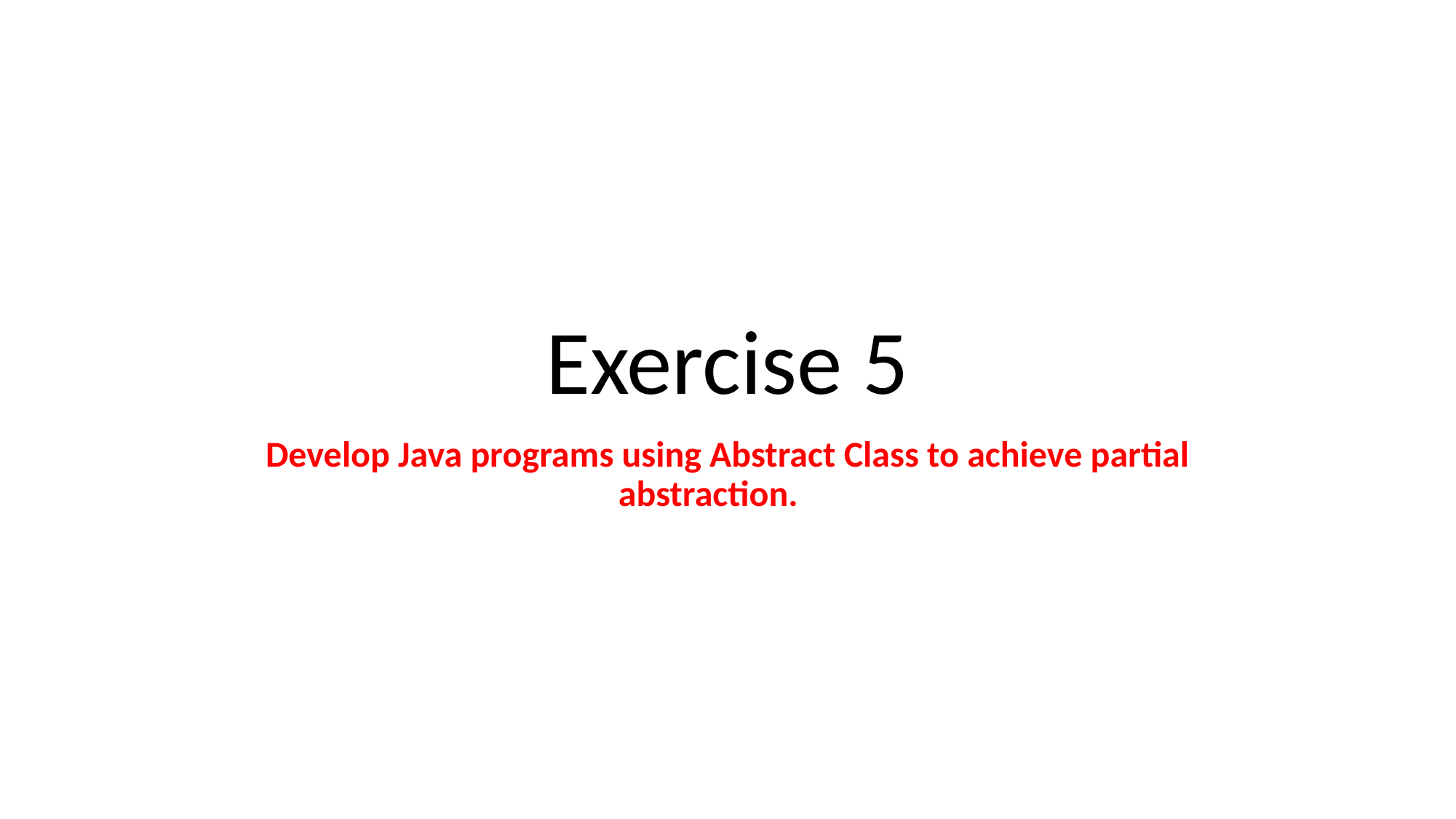

# Exercise 5
Develop Java programs using Abstract Class to achieve partial abstraction.